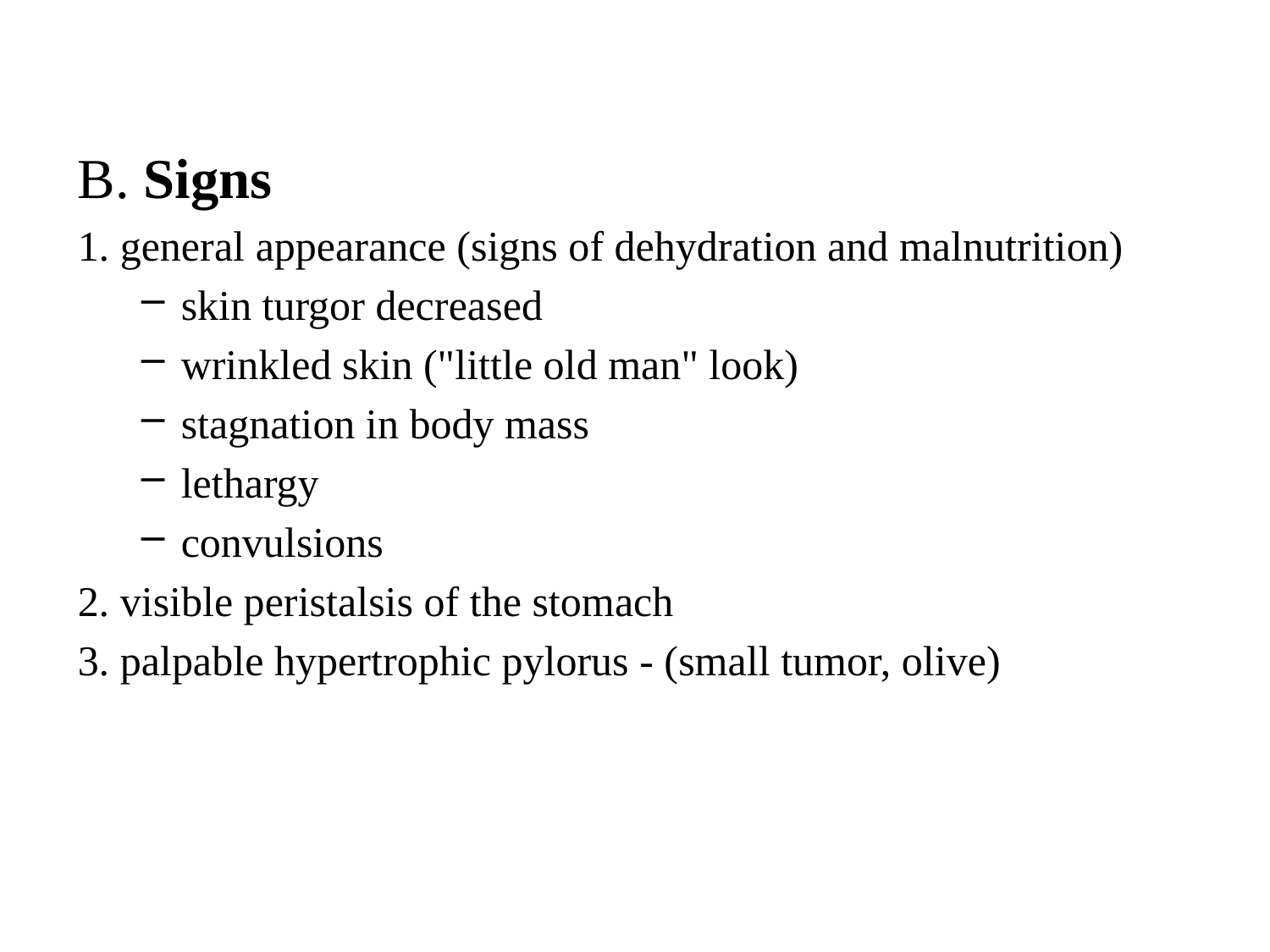

B. Signs
1. general appearance (signs of dehydration and malnutrition)
skin turgor decreased
wrinkled skin ("little old man" look)
stagnation in body mass
lethargy
convulsions
2. visible peristalsis of the stomach
3. palpable hypertrophic pylorus - (small tumor, olive)